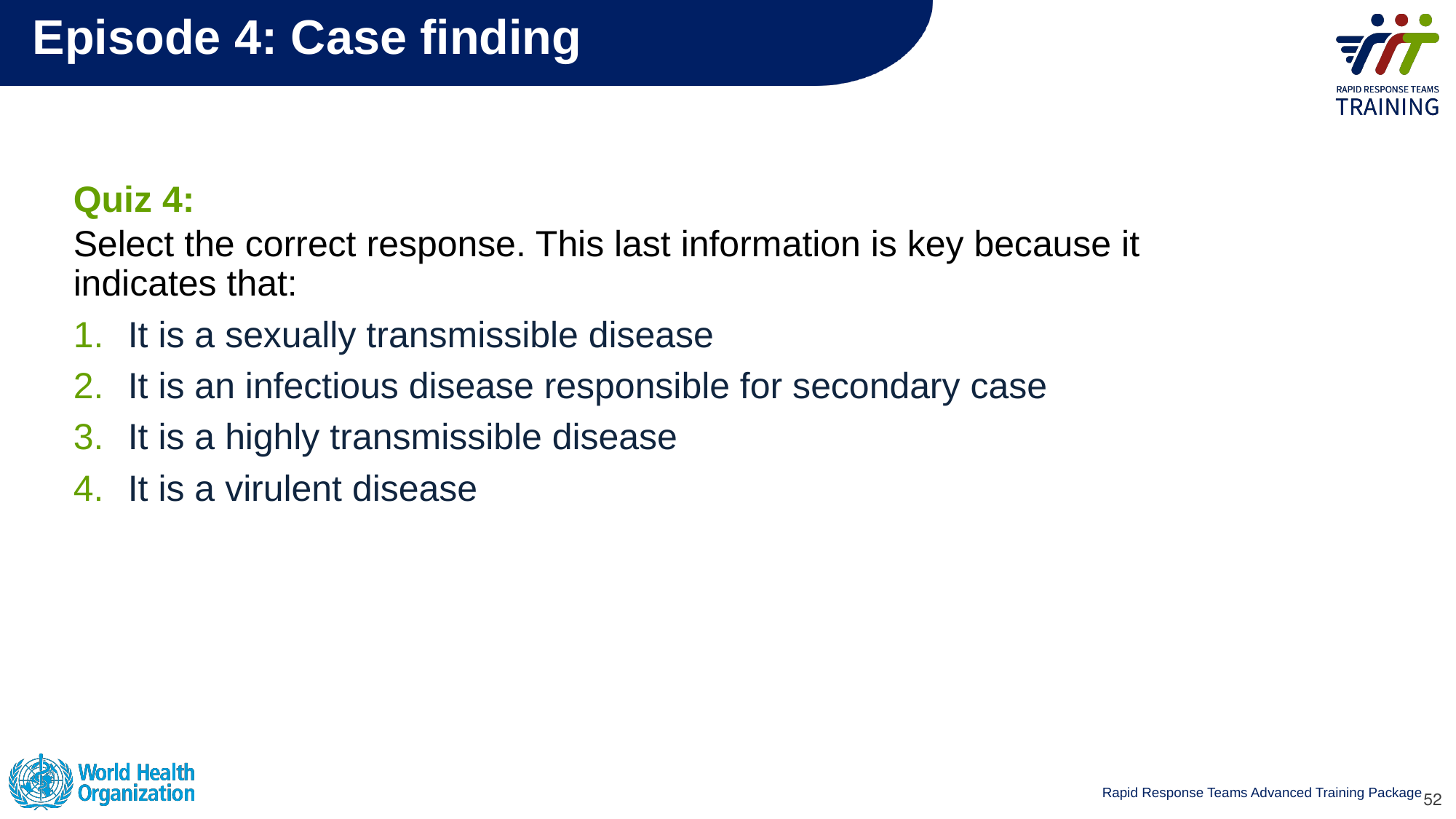

# Episode 4: Case finding
Quiz 4:
Select the correct response. This last information is key because it indicates that:
It is a sexually transmissible disease
It is an infectious disease responsible for secondary case
It is a highly transmissible disease
It is a virulent disease